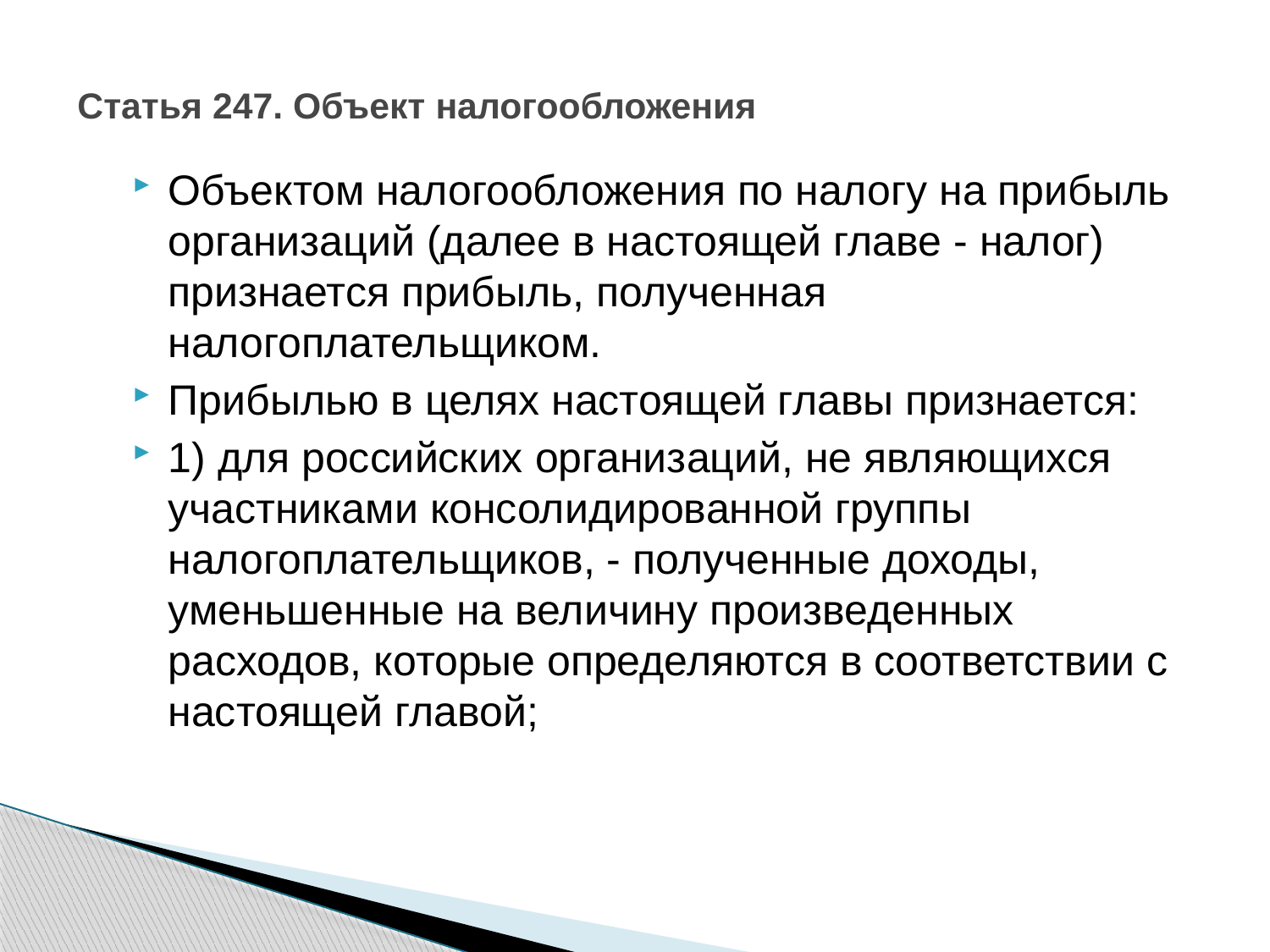

# Статья 247. Объект налогообложения
Объектом налогообложения по налогу на прибыль организаций (далее в настоящей главе - налог) признается прибыль, полученная налогоплательщиком.
Прибылью в целях настоящей главы признается:
1) для российских организаций, не являющихся участниками консолидированной группы налогоплательщиков, - полученные доходы, уменьшенные на величину произведенных расходов, которые определяются в соответствии с настоящей главой;